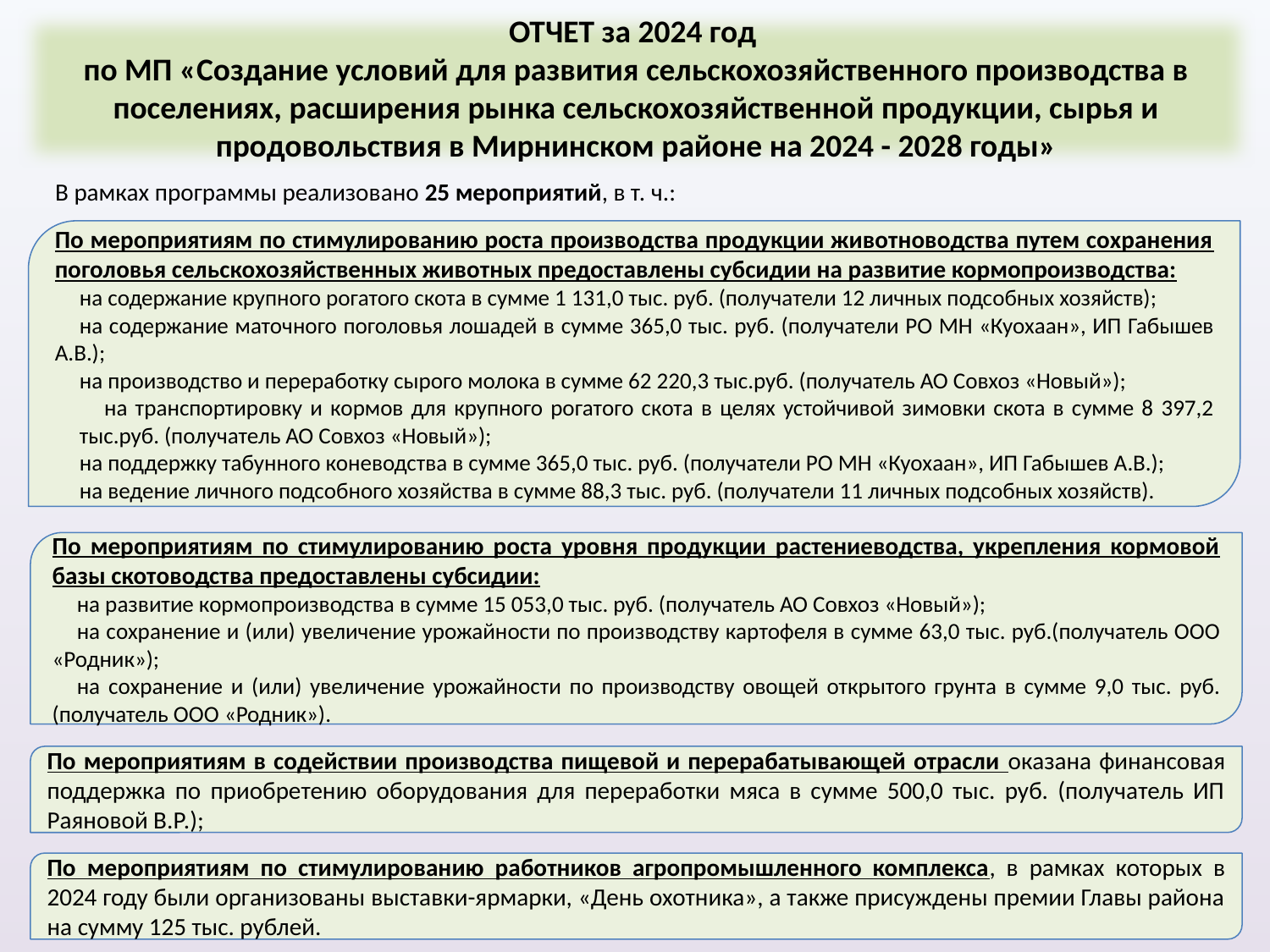

ОТЧЕТ за 2024 год
по МП «Создание условий для развития сельскохозяйственного производства в поселениях, расширения рынка сельскохозяйственной продукции, сырья и продовольствия в Мирнинском районе на 2024 - 2028 годы»
В рамках программы реализовано 25 мероприятий, в т. ч.:

По мероприятиям по стимулированию роста производства продукции животноводства путем сохранения поголовья сельскохозяйственных животных предоставлены субсидии на развитие кормопроизводства:
на содержание крупного рогатого скота в сумме 1 131,0 тыс. руб. (получатели 12 личных подсобных хозяйств);
на содержание маточного поголовья лошадей в сумме 365,0 тыс. руб. (получатели РО МН «Куохаан», ИП Габышев А.В.);
на производство и переработку сырого молока в сумме 62 220,3 тыс.руб. (получатель АО Совхоз «Новый»);
на транспортировку и кормов для крупного рогатого скота в целях устойчивой зимовки скота в сумме 8 397,2 тыс.руб. (получатель АО Совхоз «Новый»);
на поддержку табунного коневодства в сумме 365,0 тыс. руб. (получатели РО МН «Куохаан», ИП Габышев А.В.);
на ведение личного подсобного хозяйства в сумме 88,3 тыс. руб. (получатели 11 личных подсобных хозяйств).
По мероприятиям по стимулированию роста уровня продукции растениеводства, укрепления кормовой базы скотоводства предоставлены субсидии:
на развитие кормопроизводства в сумме 15 053,0 тыс. руб. (получатель АО Совхоз «Новый»);
на сохранение и (или) увеличение урожайности по производству картофеля в сумме 63,0 тыс. руб.(получатель ООО «Родник»);
на сохранение и (или) увеличение урожайности по производству овощей открытого грунта в сумме 9,0 тыс. руб. (получатель ООО «Родник»).
По мероприятиям в содействии производства пищевой и перерабатывающей отрасли оказана финансовая поддержка по приобретению оборудования для переработки мяса в сумме 500,0 тыс. руб. (получатель ИП Раяновой В.Р.);
По мероприятиям по стимулированию работников агропромышленного комплекса, в рамках которых в 2024 году были организованы выставки-ярмарки, «День охотника», а также присуждены премии Главы района на сумму 125 тыс. рублей.